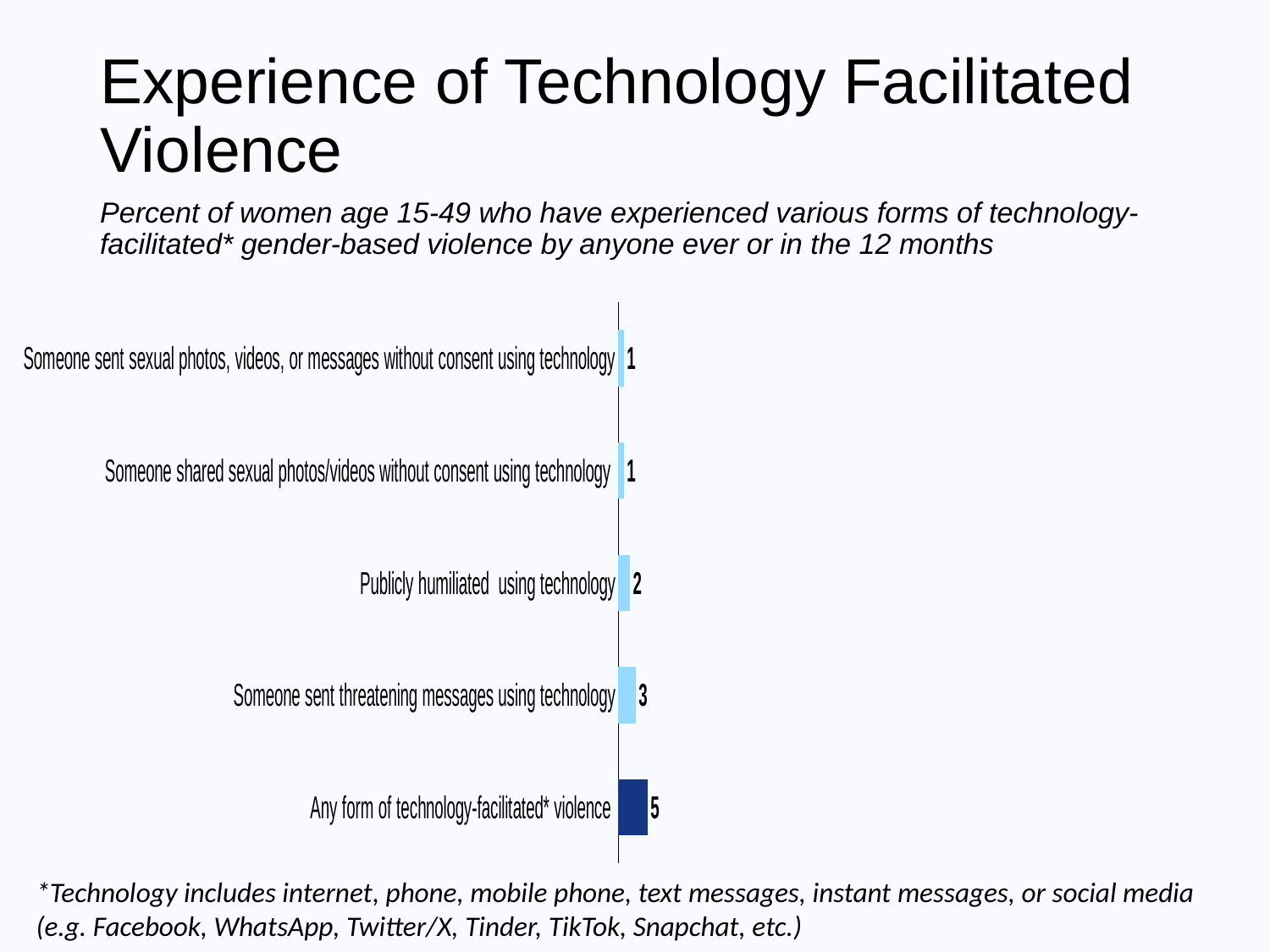

# Experience of Technology Facilitated Violence
Percent of women age 15-49 who have experienced various forms of technology-facilitated* gender-based violence by anyone ever or in the 12 months

### Chart

| Category | Someone sent threatening messages using technology |
|---|---|
| Any form of technology-facilitated* violence  | 5.0 |
| Someone sent threatening messages using technology | 3.0 |
| Publicly humiliated  using technology | 2.0 |
| Someone shared sexual photos/videos without consent using technology  | 1.0 |
| Someone sent sexual photos, videos, or messages without consent using technology | 1.0 |
*Technology includes internet, phone, mobile phone, text messages, instant messages, or social media (e.g. Facebook, WhatsApp, Twitter/X, Tinder, TikTok, Snapchat, etc.)